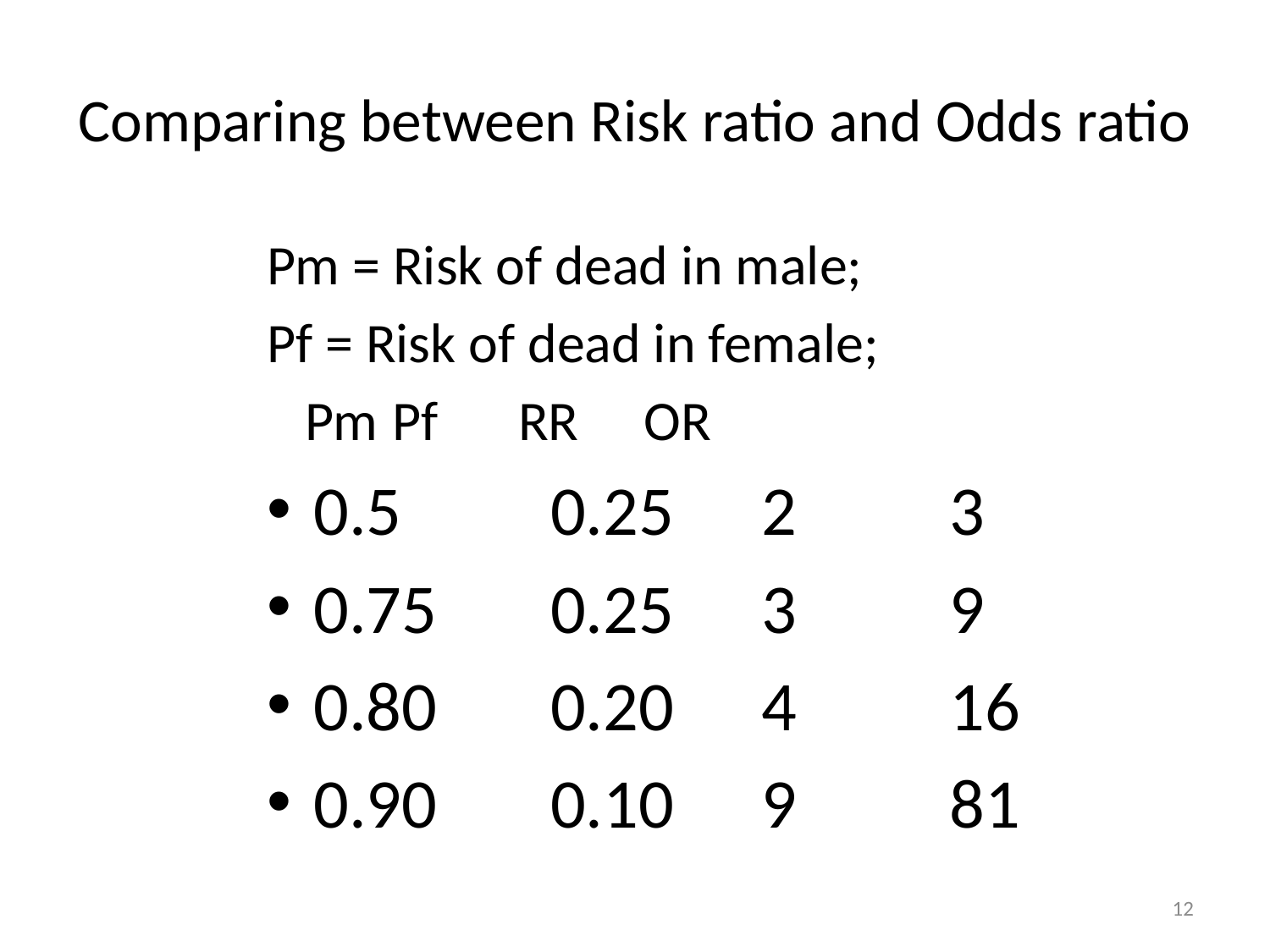

# Comparing between Risk ratio and Odds ratio
Pm = Risk of dead in male;
Pf = Risk of dead in female;
   Pm	Pf	RR	OR
0.5	0.25	2	3
0.75	0.25	3	9
0.80	0.20	4	16
0.90	0.10	9	81

12